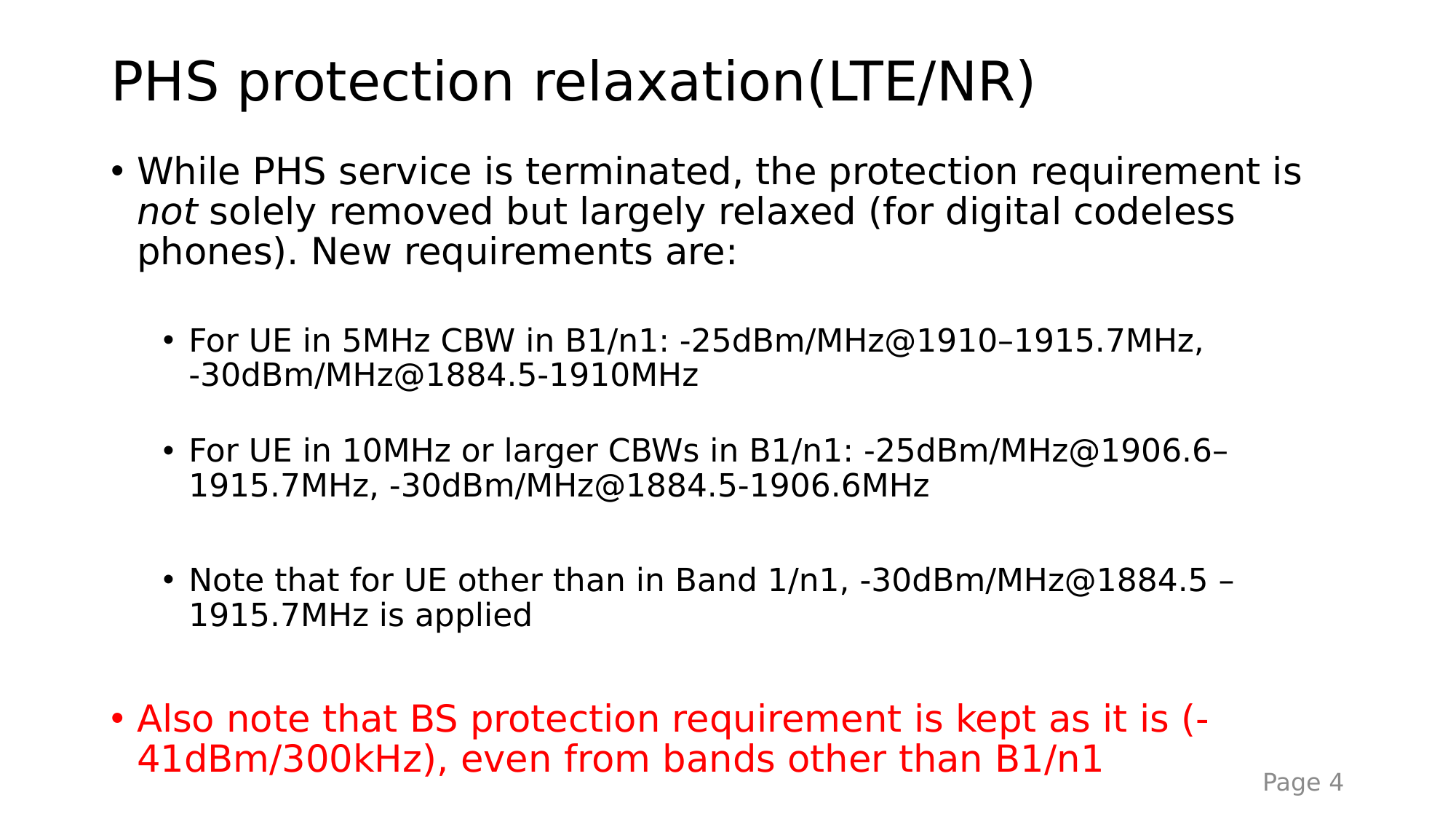

# PHS protection relaxation(LTE/NR)
While PHS service is terminated, the protection requirement is not solely removed but largely relaxed (for digital codeless phones). New requirements are:
For UE in 5MHz CBW in B1/n1: -25dBm/MHz@1910–1915.7MHz,
-30dBm/MHz@1884.5-1910MHz
For UE in 10MHz or larger CBWs in B1/n1: -25dBm/MHz@1906.6–1915.7MHz, -30dBm/MHz@1884.5-1906.6MHz

Note that for UE other than in Band 1/n1, -30dBm/MHz@1884.5 – 1915.7MHz is applied

Also note that BS protection requirement is kept as it is (-41dBm/300kHz), even from bands other than B1/n1
Page 4